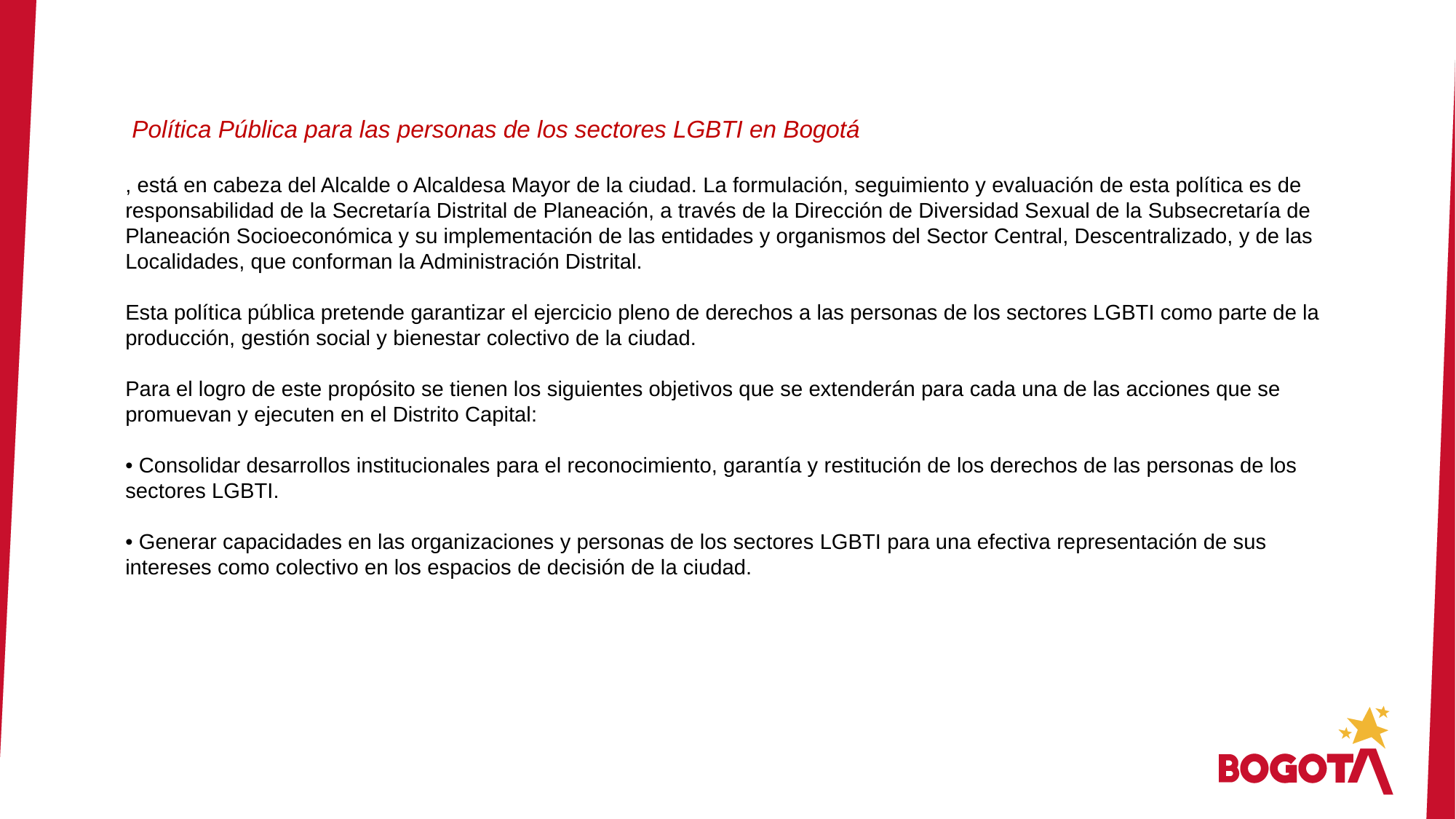

Política Pública para las personas de los sectores LGBTI en Bogotá

, está en cabeza del Alcalde o Alcaldesa Mayor de la ciudad. La formulación, seguimiento y evaluación de esta política es de responsabilidad de la Secretaría Distrital de Planeación, a través de la Dirección de Diversidad Sexual de la Subsecretaría de Planeación Socioeconómica y su implementación de las entidades y organismos del Sector Central, Descentralizado, y de las Localidades, que conforman la Administración Distrital.

Esta política pública pretende garantizar el ejercicio pleno de derechos a las personas de los sectores LGBTI como parte de la producción, gestión social y bienestar colectivo de la ciudad.

Para el logro de este propósito se tienen los siguientes objetivos que se extenderán para cada una de las acciones que se promuevan y ejecuten en el Distrito Capital:

• Consolidar desarrollos institucionales para el reconocimiento, garantía y restitución de los derechos de las personas de los sectores LGBTI.

• Generar capacidades en las organizaciones y personas de los sectores LGBTI para una efectiva representación de sus intereses como colectivo en los espacios de decisión de la ciudad.